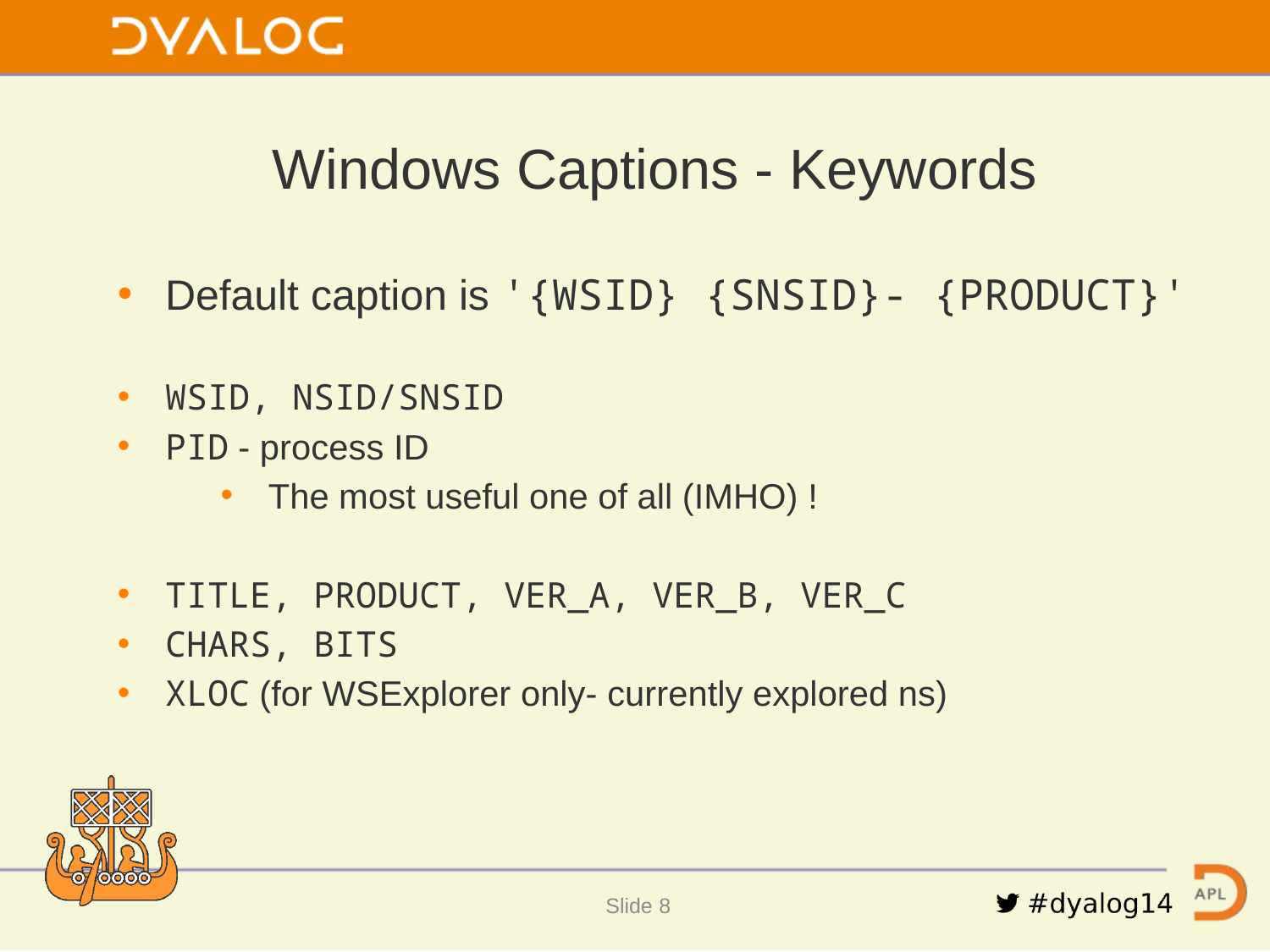

Windows Captions - Keywords

Default caption is '{WSID} {SNSID}- {PRODUCT}'

WSID, NSID/SNSID
PID - process ID
The most useful one of all (IMHO) !

TITLE, PRODUCT, VER_A, VER_B, VER_C
CHARS, BITS
XLOC (for WSExplorer only- currently explored ns)

Slide 8